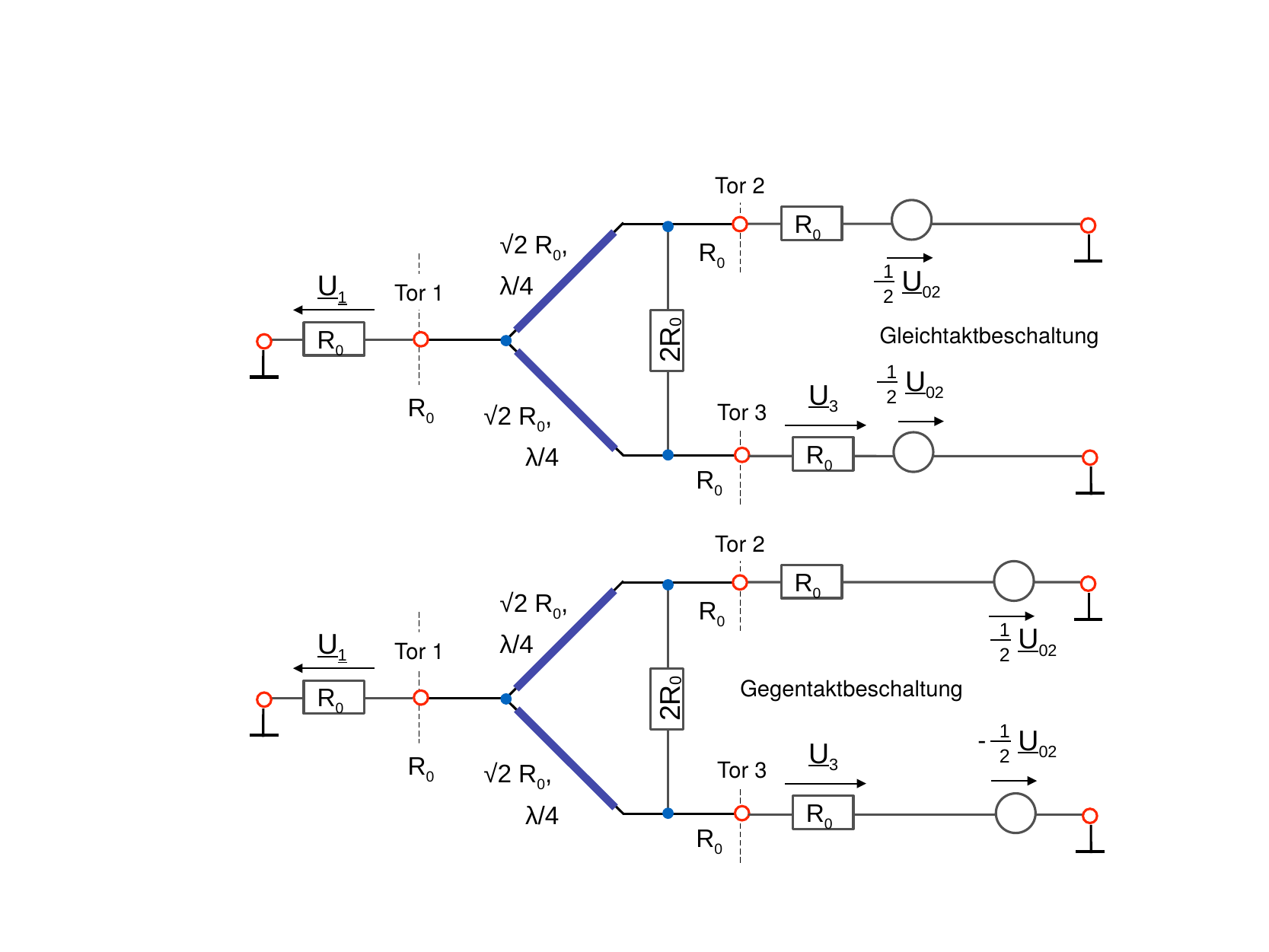

Tor 2

R0

√2 R0,
λ/4

R0

1
2

 U02

U1

R0

Tor 1
Gleichtaktbeschaltung
2R0

1
2

 U02
U3
R0
Tor 3
√2 R0,
λ/4

R0

R0
Tor 2

R0

√2 R0,
λ/4

R0

1
2

 U02

U1

R0

Tor 1
Gegentaktbeschaltung
2R0

1
2

 U02
-
U3
R0
Tor 3
√2 R0,
λ/4

R0

R0